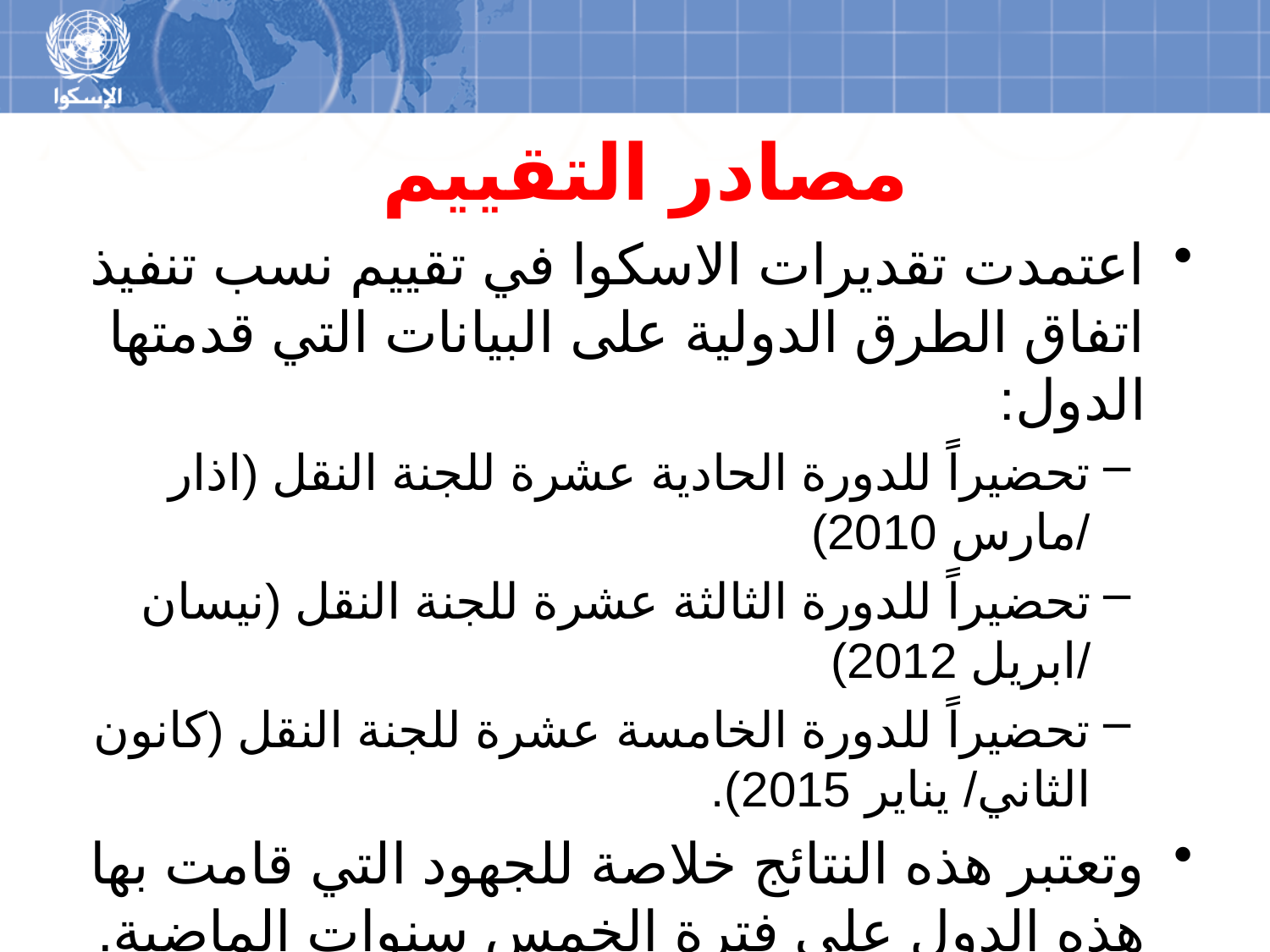

# مصادر التقييم
اعتمدت تقديرات الاسكوا في تقييم نسب تنفيذ اتفاق الطرق الدولية على البيانات التي قدمتها الدول:
تحضيراً للدورة الحادية عشرة للجنة النقل (اذار /مارس 2010)
تحضيراً للدورة الثالثة عشرة للجنة النقل (نيسان /ابريل 2012)
تحضيراً للدورة الخامسة عشرة للجنة النقل (كانون الثاني/ يناير 2015).
وتعتبر هذه النتائج خلاصة للجهود التي قامت بها هذه الدول على فترة الخمس سنوات الماضية.